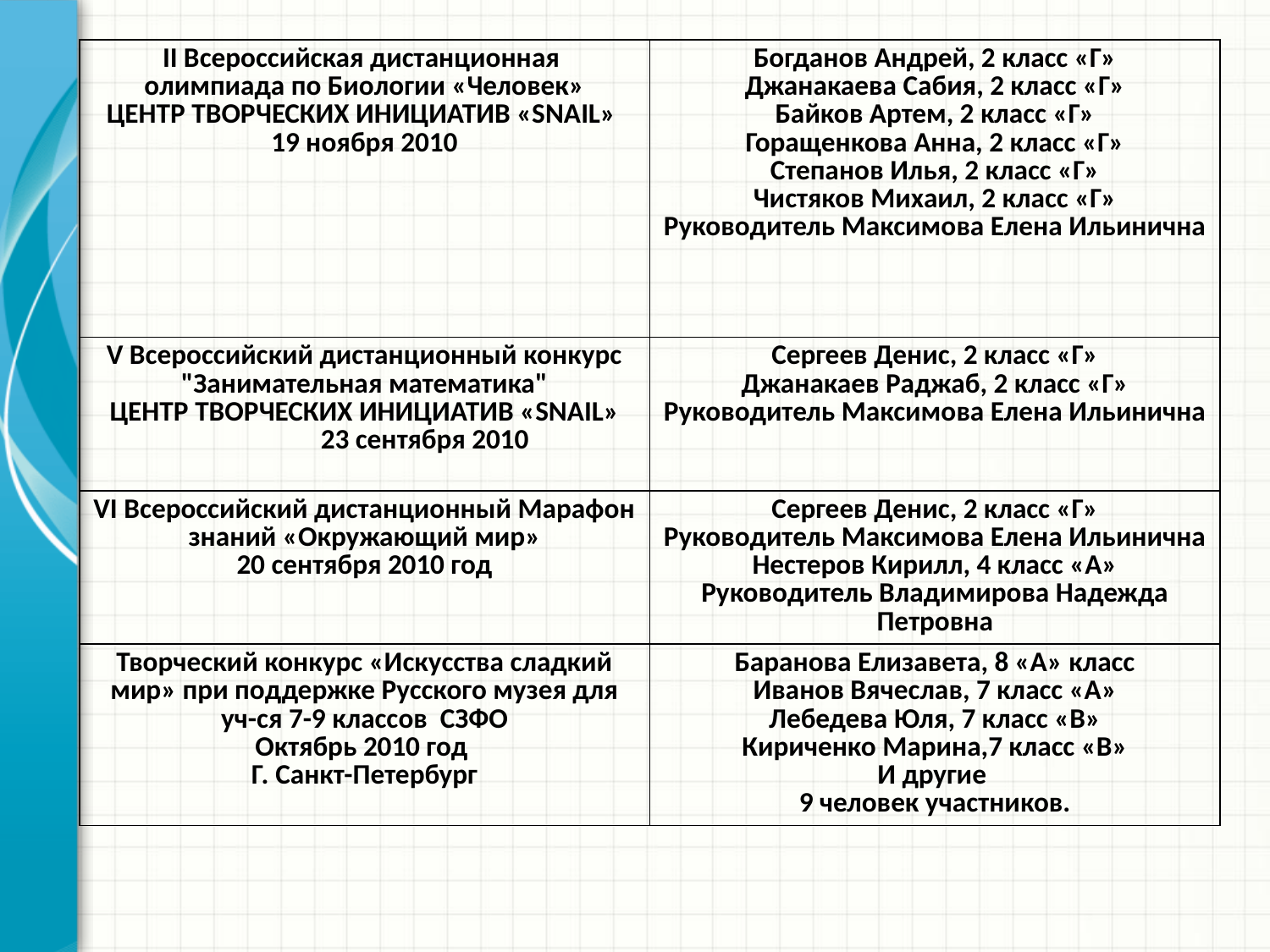

| II Всероссийская дистанционная олимпиада по Биологии «Человек» ЦЕНТР ТВОРЧЕСКИХ ИНИЦИАТИВ «SNAIL» 19 ноября 2010 | Богданов Андрей, 2 класс «Г» Джанакаева Сабия, 2 класс «Г» Байков Артем, 2 класс «Г» Горащенкова Анна, 2 класс «Г» Степанов Илья, 2 класс «Г» Чистяков Михаил, 2 класс «Г» Руководитель Максимова Елена Ильинична |
| --- | --- |
| V Всероссийский дистанционный конкурс "Занимательная математика" ЦЕНТР ТВОРЧЕСКИХ ИНИЦИАТИВ «SNAIL» 23 сентября 2010 | Сергеев Денис, 2 класс «Г» Джанакаев Раджаб, 2 класс «Г» Руководитель Максимова Елена Ильинична |
| VI Всероссийский дистанционный Марафон знаний «Окружающий мир» 20 сентября 2010 год | Сергеев Денис, 2 класс «Г» Руководитель Максимова Елена Ильинична Нестеров Кирилл, 4 класс «А» Руководитель Владимирова Надежда Петровна |
| Творческий конкурс «Искусства сладкий мир» при поддержке Русского музея для уч-ся 7-9 классов СЗФО Октябрь 2010 год Г. Санкт-Петербург | Баранова Елизавета, 8 «А» класс Иванов Вячеслав, 7 класс «А» Лебедева Юля, 7 класс «В» Кириченко Марина,7 класс «В» И другие 9 человек участников. |